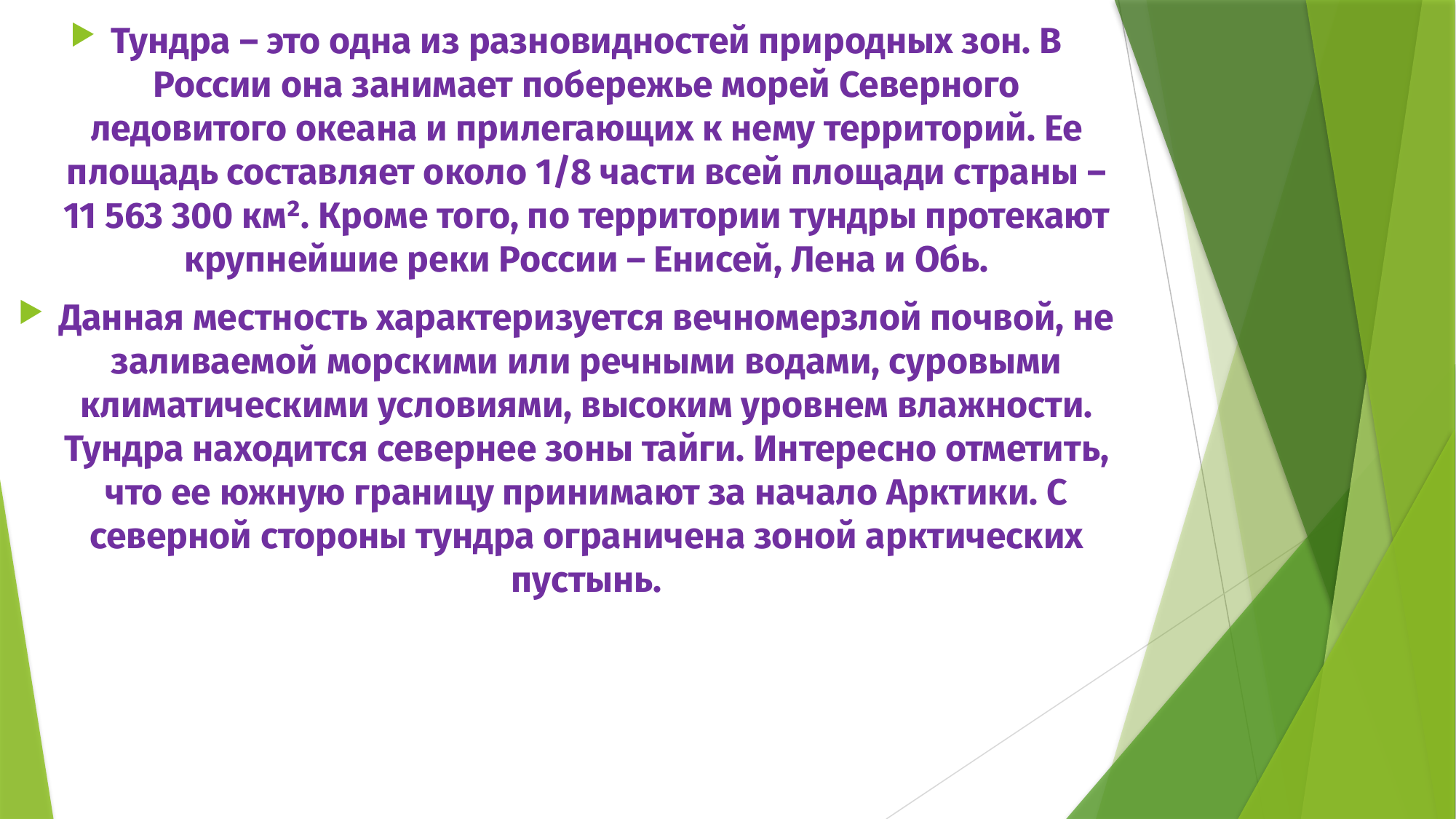

Тундра – это одна из разновидностей природных зон. В России она занимает побережье морей Северного ледовитого океана и прилегающих к нему территорий. Ее площадь составляет около 1/8 части всей площади страны – 11 563 300 км². Кроме того, по территории тундры протекают крупнейшие реки России – Енисей, Лена и Обь.
Данная местность характеризуется вечномерзлой почвой, не заливаемой морскими или речными водами, суровыми климатическими условиями, высоким уровнем влажности. Тундра находится севернее зоны тайги. Интересно отметить, что ее южную границу принимают за начало Арктики. С северной стороны тундра ограничена зоной арктических пустынь.